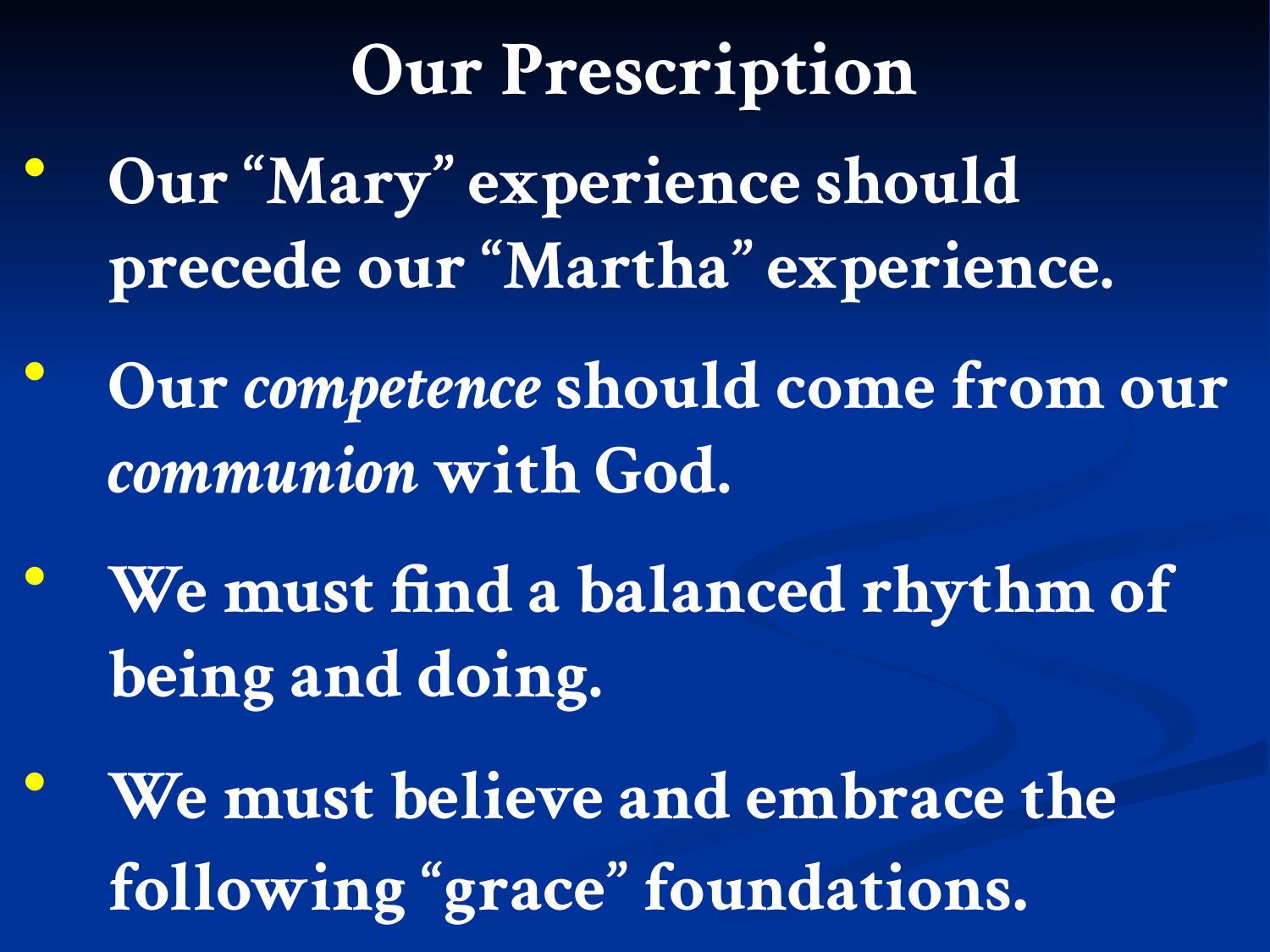

# Our Prescription
Our “Mary” experience should precede our “Martha” experience.
Our competence should come from our communion with God.
We must find a balanced rhythm of being and doing.
We must believe and embrace the following “grace” foundations.